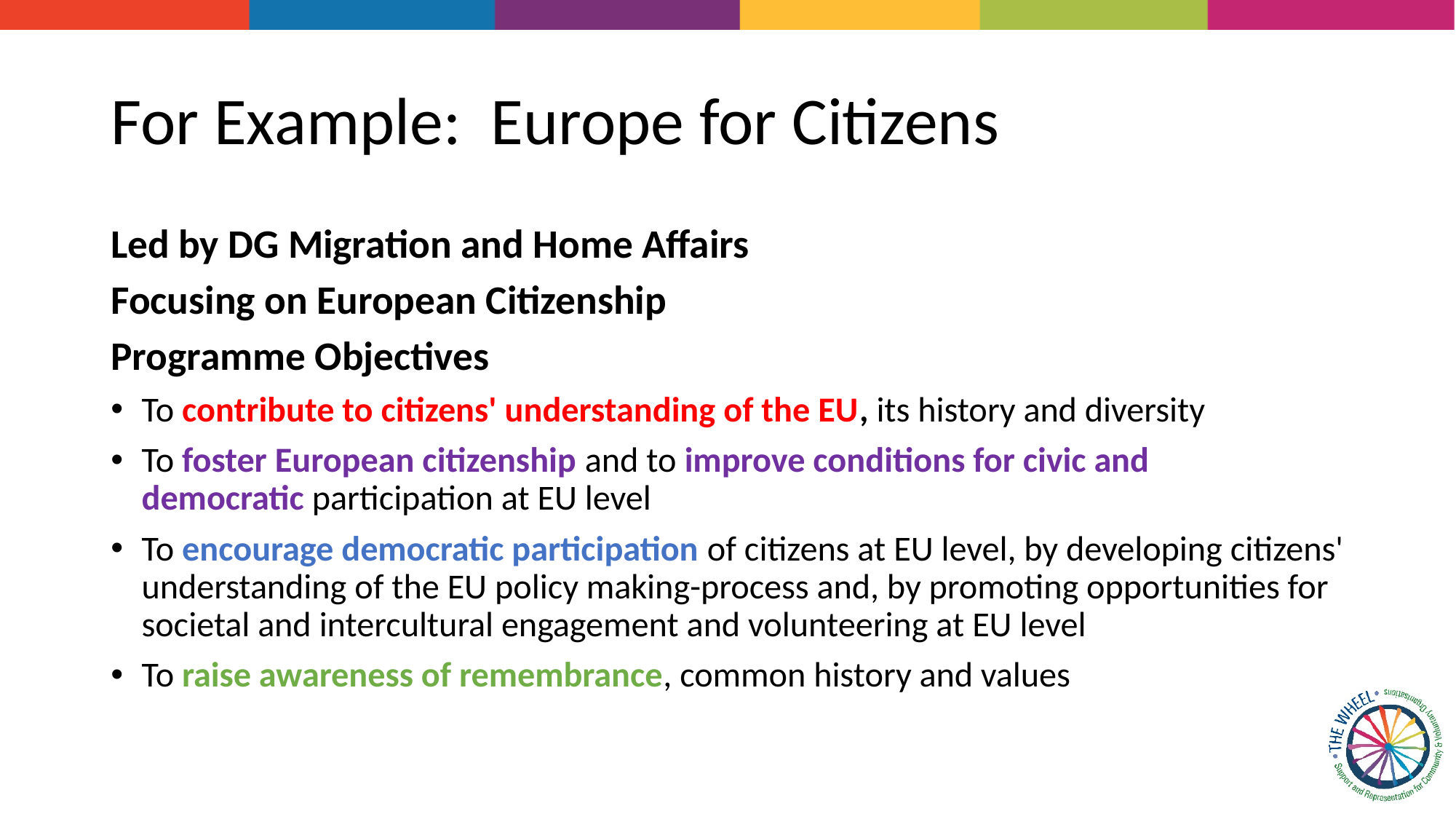

# For Example:  Europe for Citizens
Led by DG Migration and Home Affairs
Focusing on European Citizenship
Programme Objectives
To contribute to citizens' understanding of the EU, its history and diversity
To foster European citizenship and to improve conditions for civic and democratic participation at EU level
To encourage democratic participation of citizens at EU level, by developing citizens' understanding of the EU policy making-process and, by promoting opportunities for societal and intercultural engagement and volunteering at EU level
To raise awareness of remembrance, common history and values